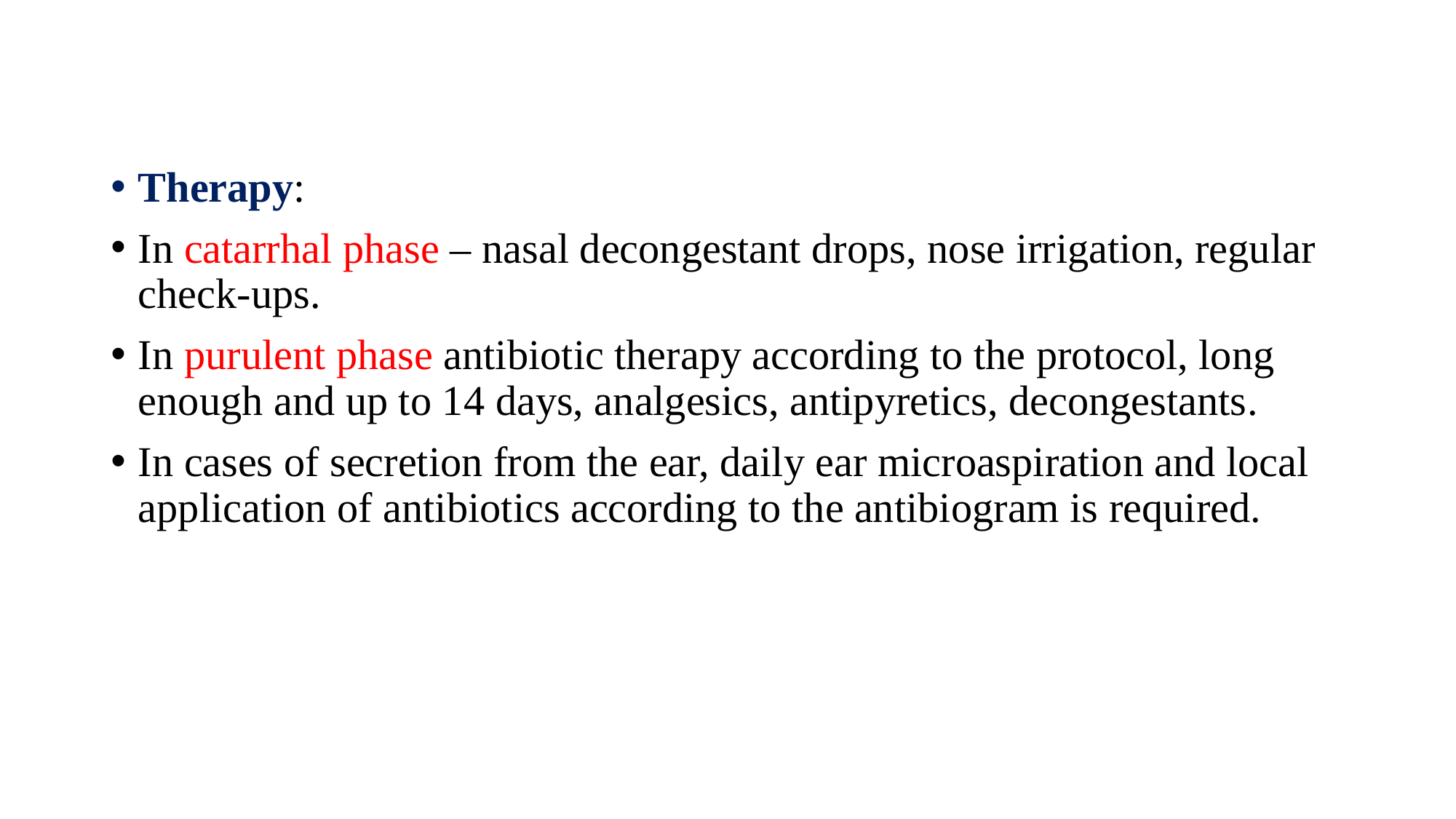

Therapy:
In catarrhal phase – nasal decongestant drops, nose irrigation, regular check-ups.
In purulent phase antibiotic therapy according to the protocol, long enough and up to 14 days, analgesics, antipyretics, decongestants.
In cases of secretion from the ear, daily ear microaspiration and local application of antibiotics according to the antibiogram is required.